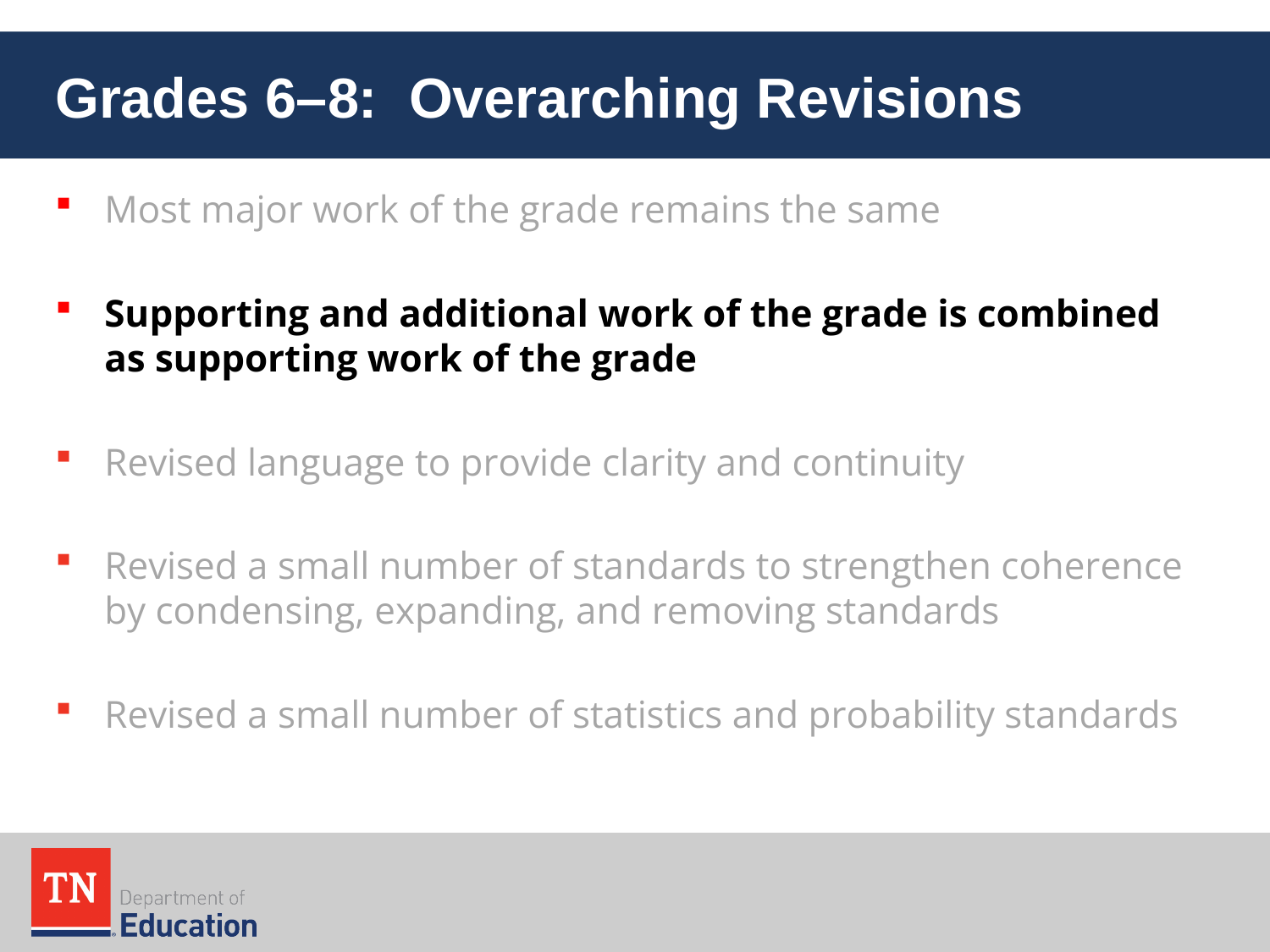

# Grades 6–8:  Overarching Revisions
Most major work of the grade remains the same

Supporting and additional work of the grade is combined as supporting work of the grade

Revised language to provide clarity and continuity

Revised a small number of standards to strengthen coherence by condensing, expanding, and removing standards

Revised a small number of statistics and probability standards